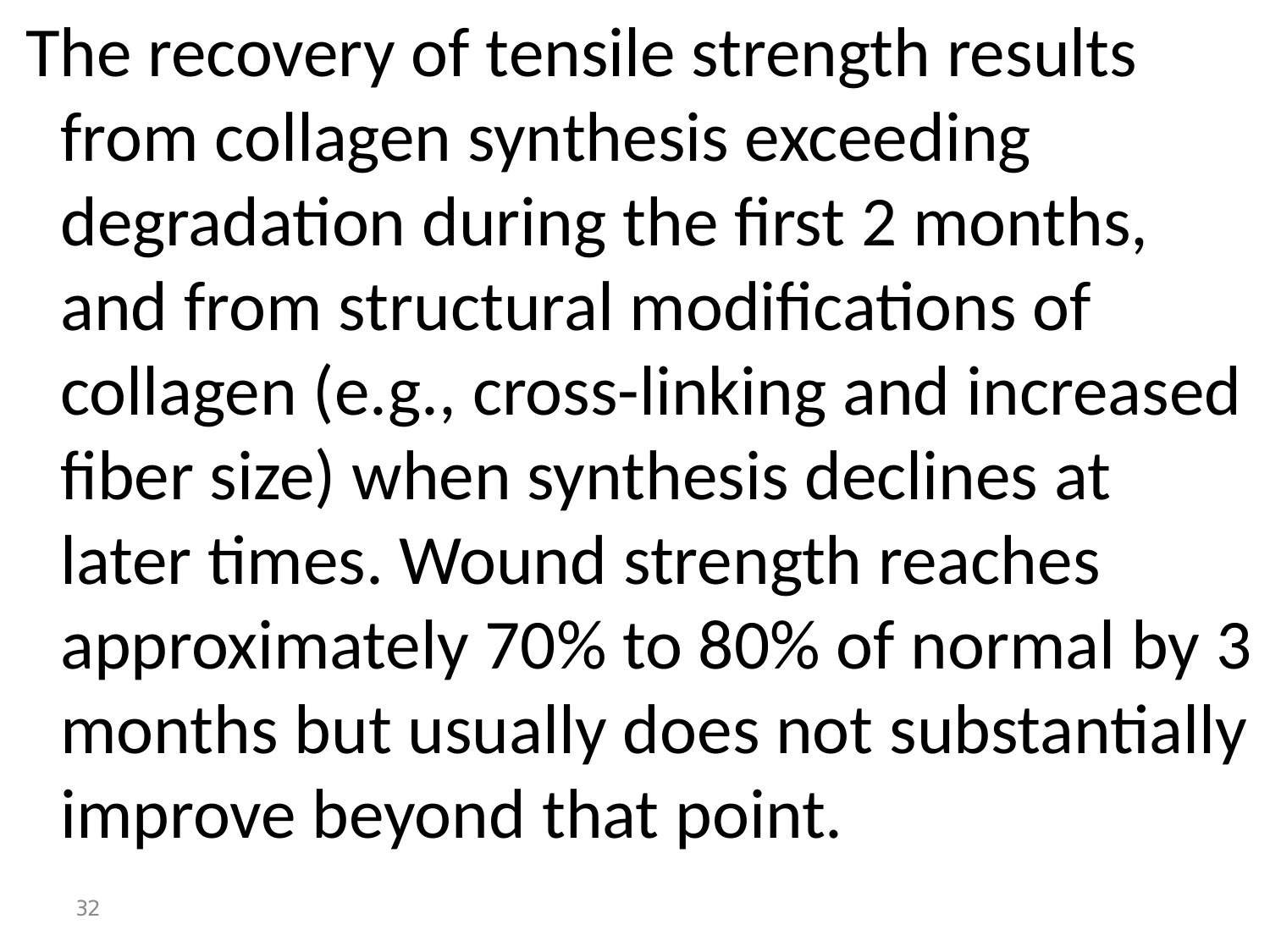

The recovery of tensile strength results from collagen synthesis exceeding degradation during the first 2 months, and from structural modifications of collagen (e.g., cross-linking and increased fiber size) when synthesis declines at later times. Wound strength reaches approximately 70% to 80% of normal by 3 months but usually does not substantially improve beyond that point.
32